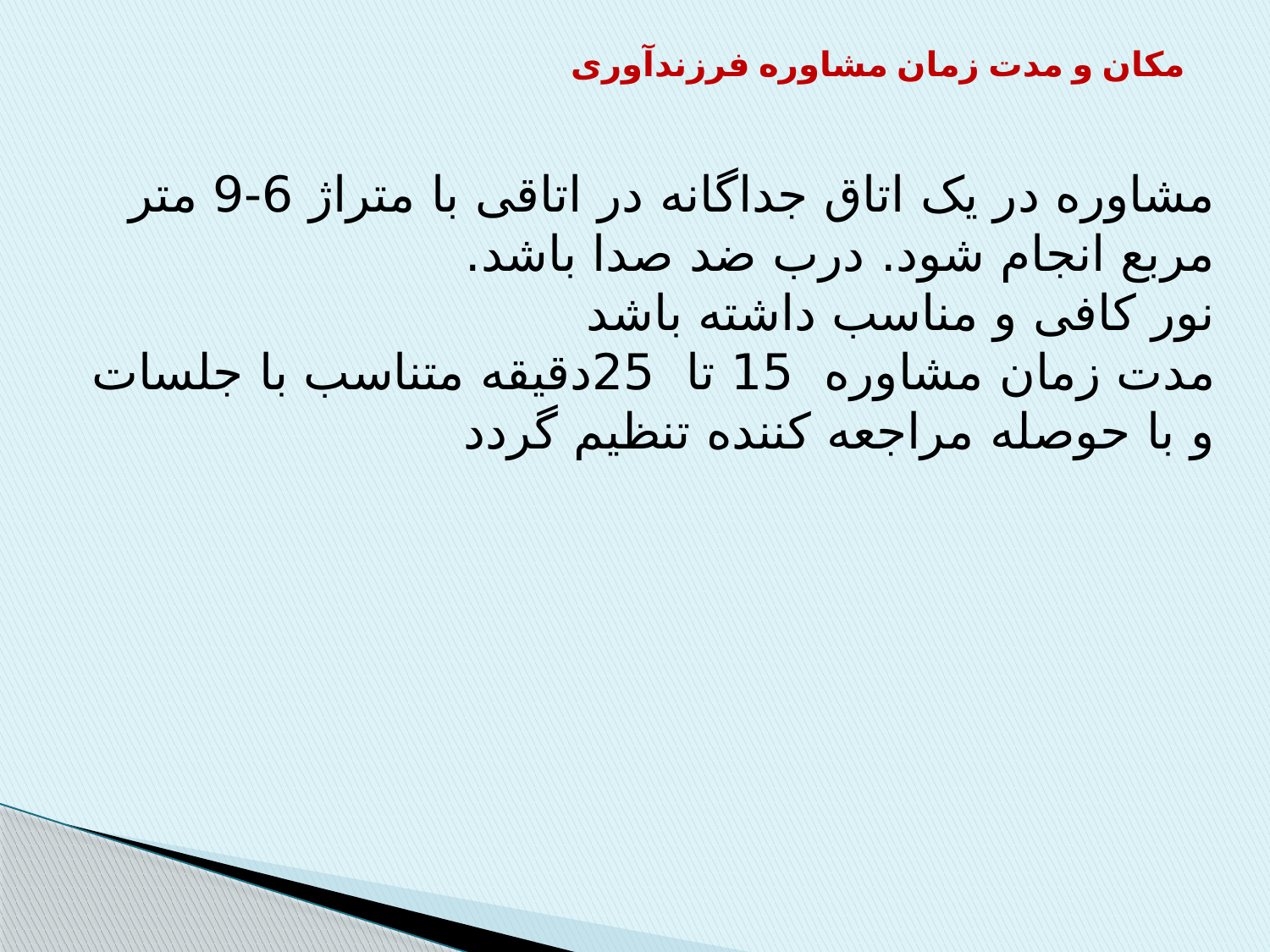

# مکان و مدت زمان مشاوره فرزندآوری
مشاوره در یک اتاق جداگانه در اتاقی با متراژ 6-9 متر مربع انجام شود. درب ضد صدا باشد.
نور کافی و مناسب داشته باشد
مدت زمان مشاوره  15 تا  25دقیقه متناسب با جلسات و با حوصله مراجعه کننده تنظیم گردد